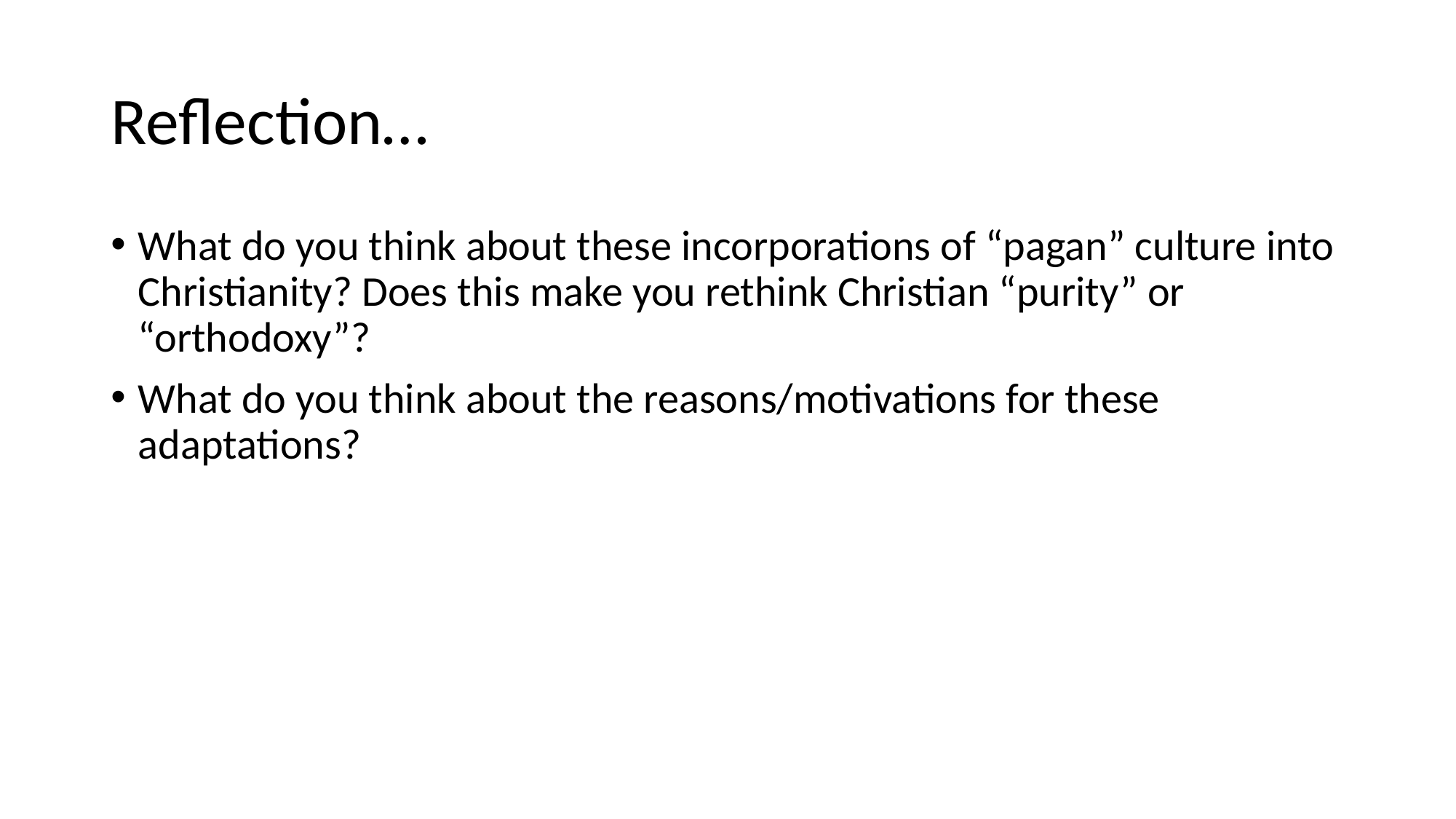

# Reflection…
What do you think about these incorporations of “pagan” culture into Christianity? Does this make you rethink Christian “purity” or “orthodoxy”?
What do you think about the reasons/motivations for these adaptations?